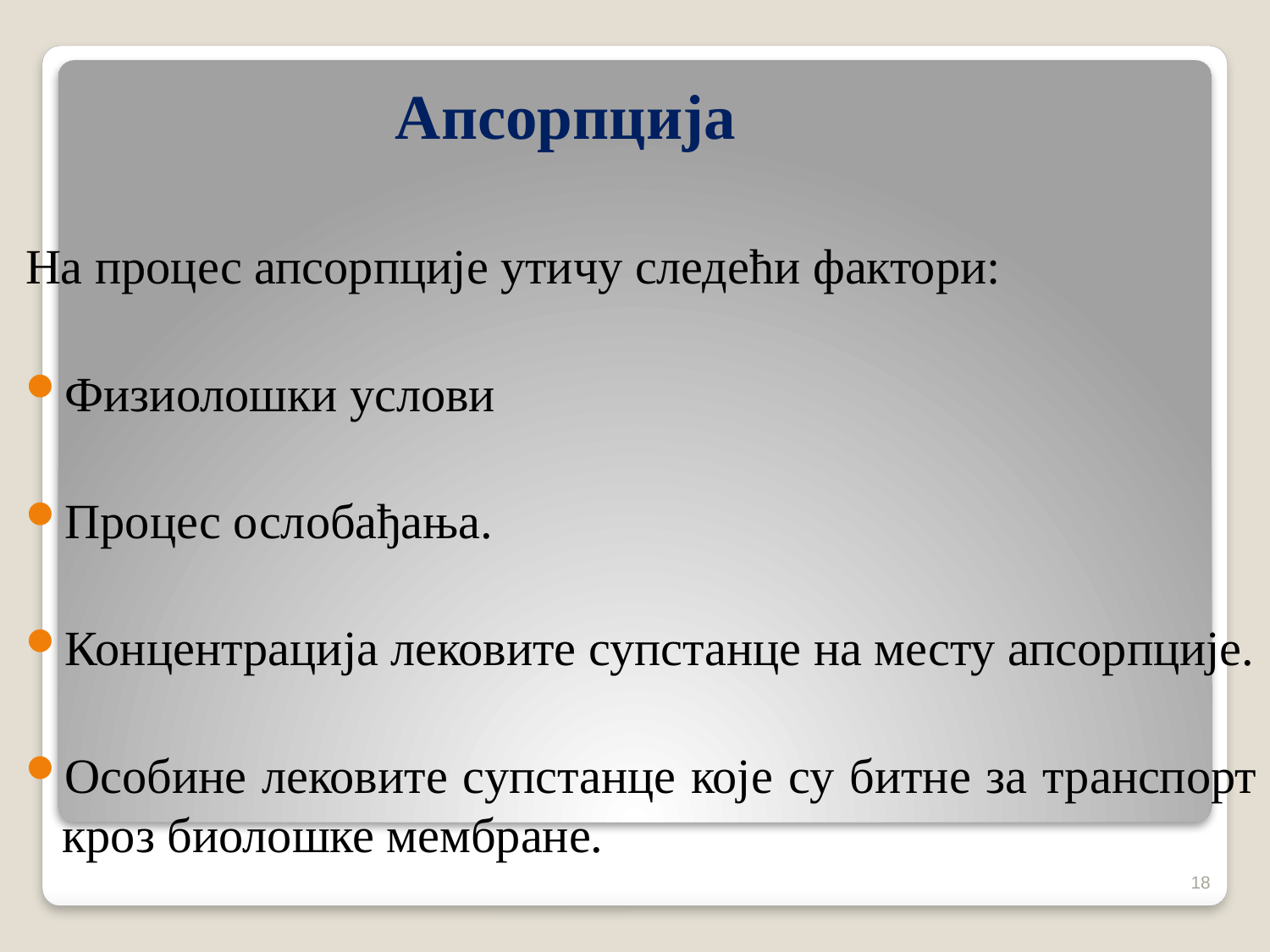

# Апсорпција
На процес апсорпције утичу следећи фактори:

Физиолошки услови

Процес ослобађања.

Концентрација лековите супстанце на месту апсорпције.

Особине лековите супстанце које су битне за транспорт кроз биолошке мембране.

18